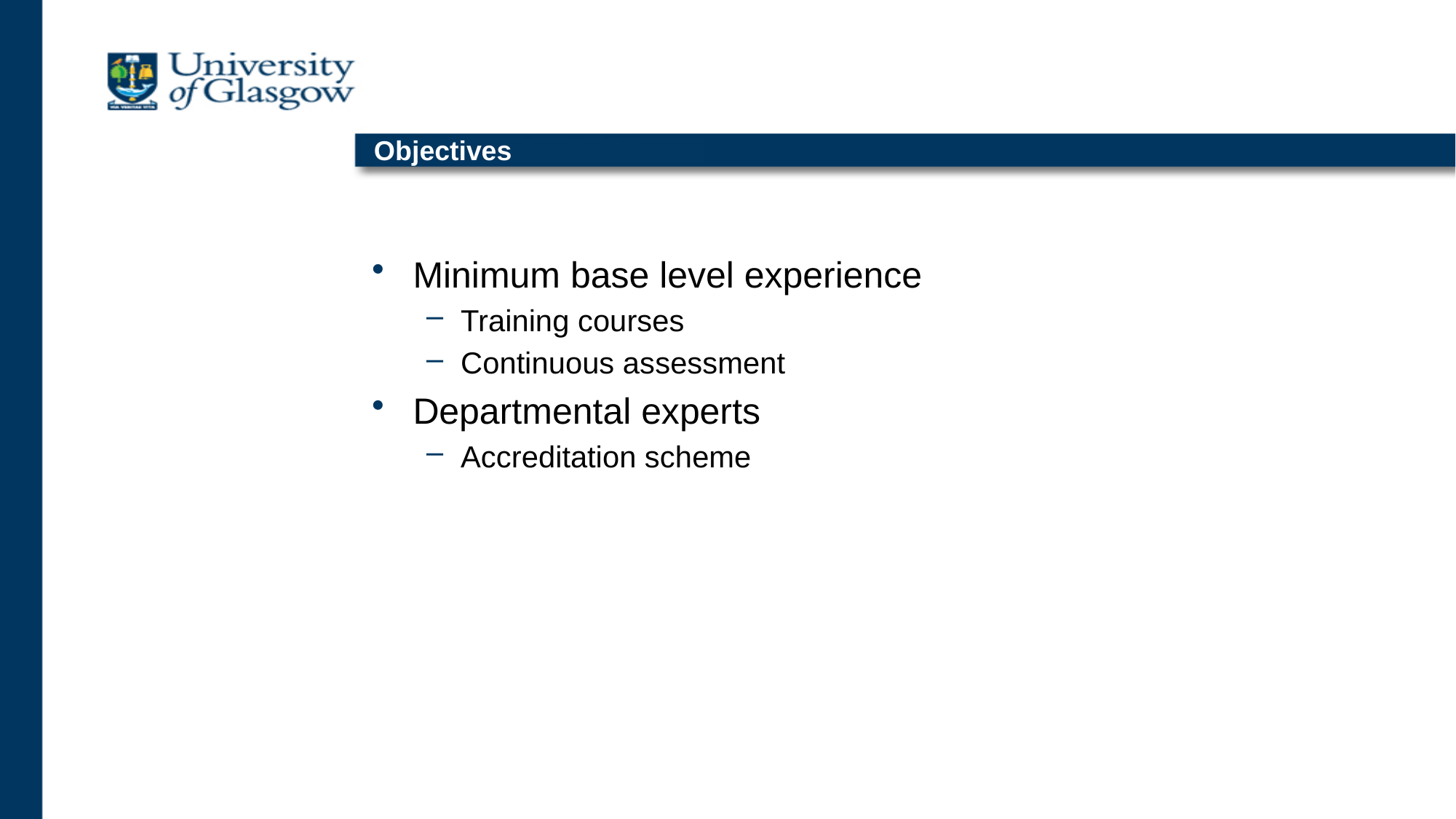

# Objectives
Minimum base level experience
Training courses
Continuous assessment
Departmental experts
Accreditation scheme